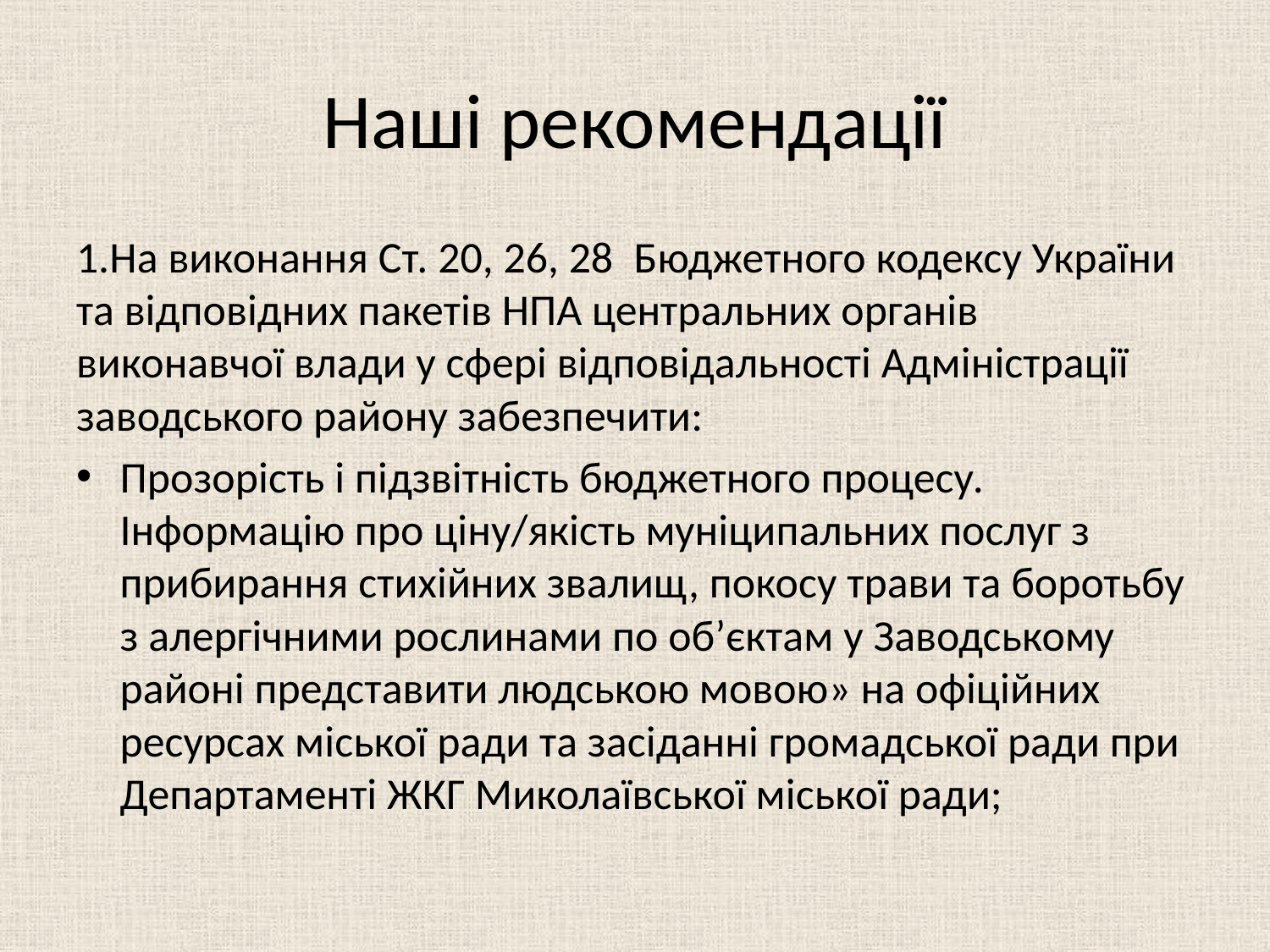

# Наші рекомендації
1.На виконання Ст. 20, 26, 28  Бюджетного кодексу України та відповідних пакетів НПА центральних органів виконавчої влади у сфері відповідальності Адміністрації заводського району забезпечити:
Прозорість і підзвітність бюджетного процесу. Інформацію про ціну/якість муніципальних послуг з прибирання стихійних звалищ, покосу трави та боротьбу з алергічними рослинами по об’єктам у Заводському районі представити людською мовою» на офіційних ресурсах міської ради та засіданні громадської ради при Департаменті ЖКГ Миколаївської міської ради;